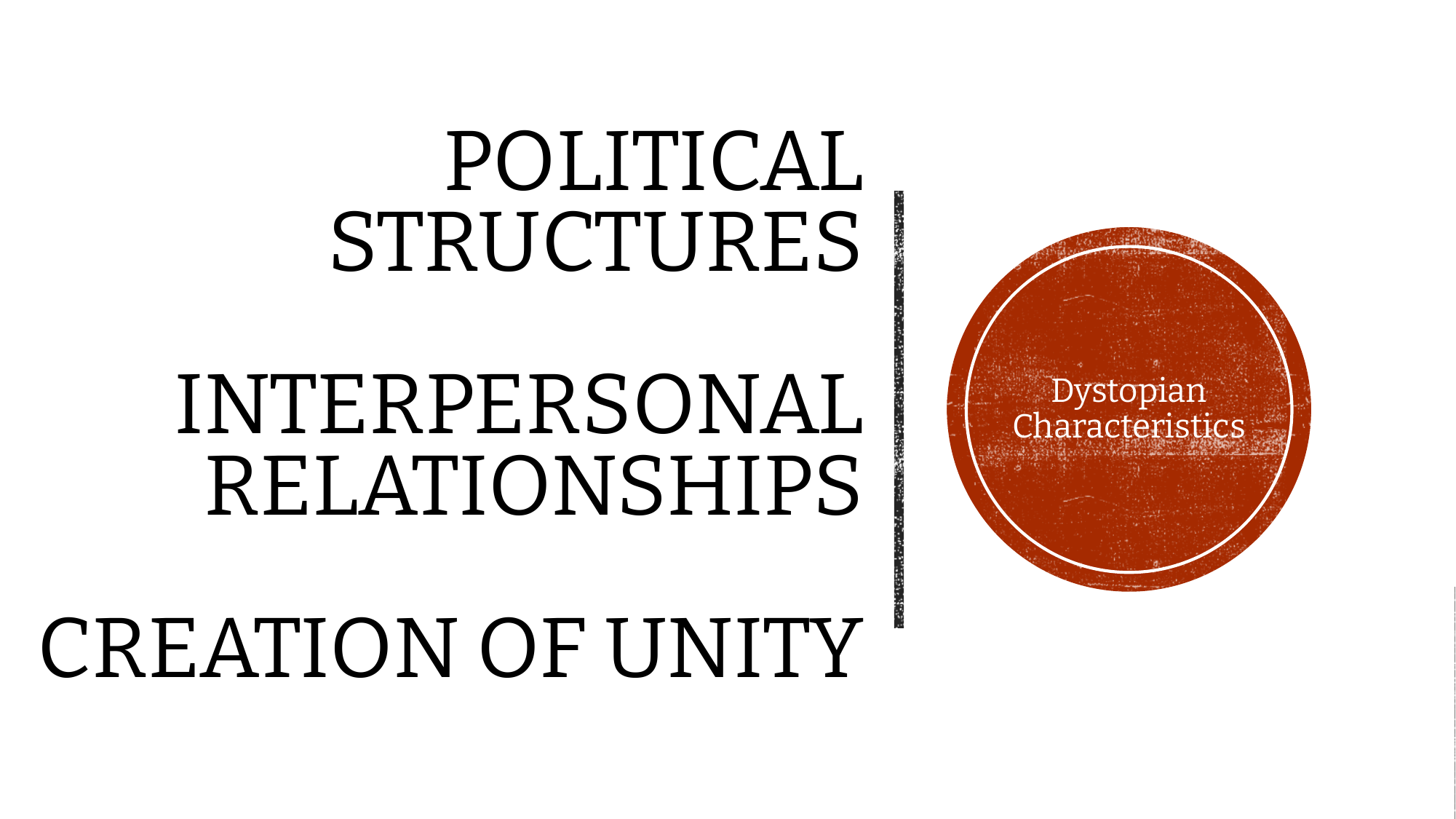

# Political structures interpersonal Relationships Creation of unity

Dystopian Characteristics